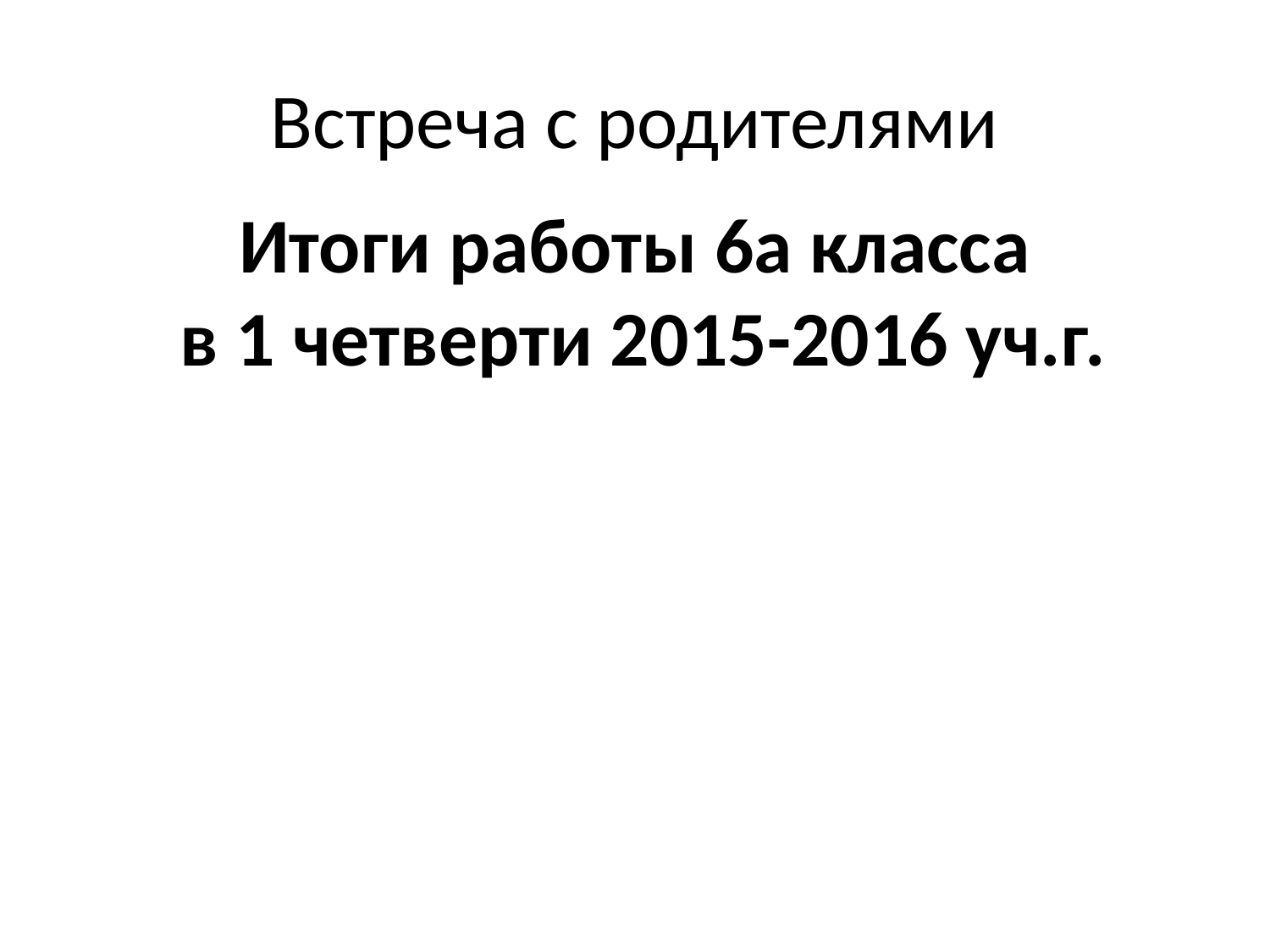

# Встреча с родителями
Итоги работы 6а класса
 в 1 четверти 2015-2016 уч.г.